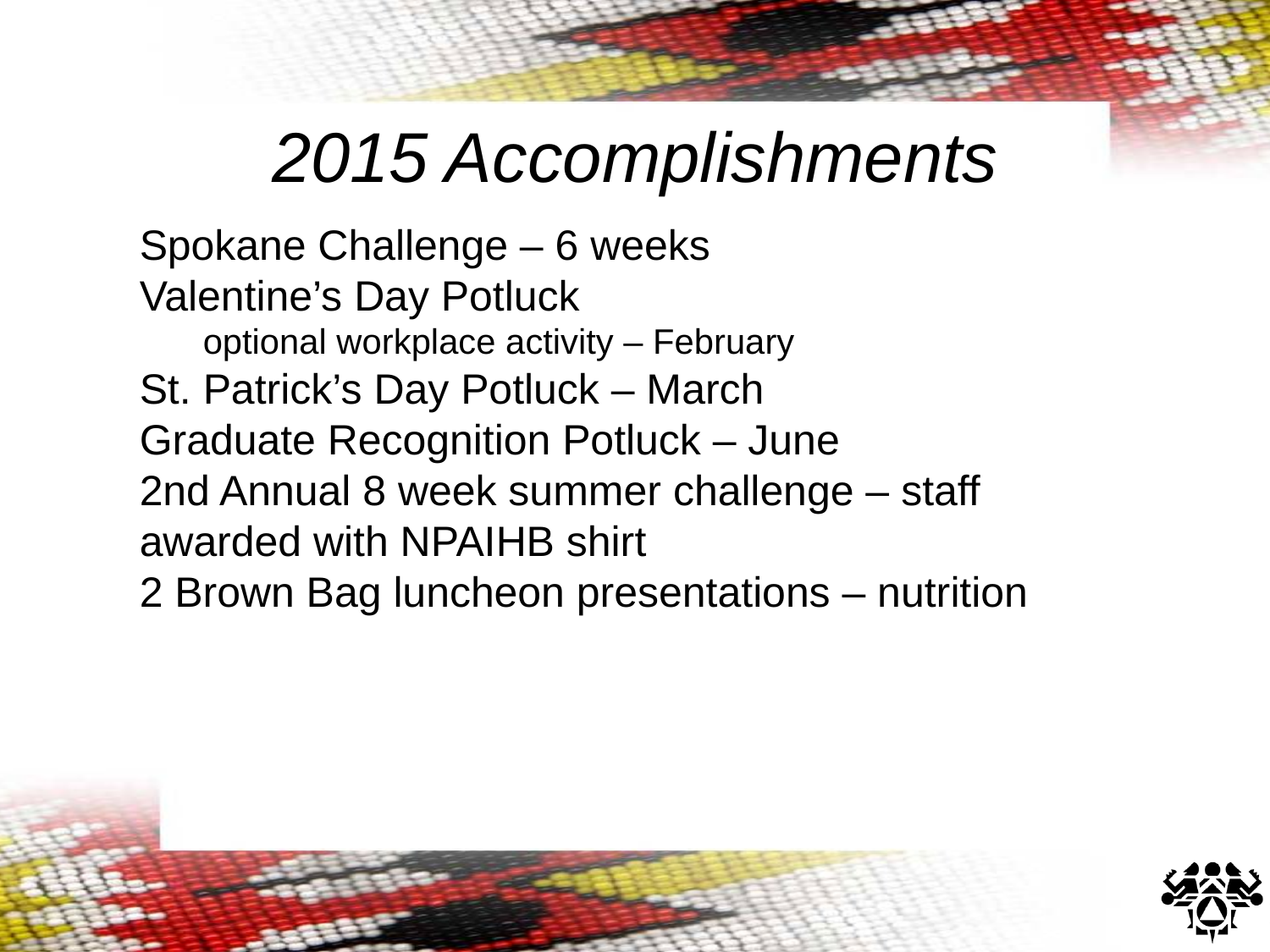

2015 Accomplishments
Spokane Challenge – 6 weeks
Valentine’s Day Potluck
optional workplace activity – February
St. Patrick’s Day Potluck – March
Graduate Recognition Potluck – June
2nd Annual 8 week summer challenge – staff awarded with NPAIHB shirt
2 Brown Bag luncheon presentations – nutrition